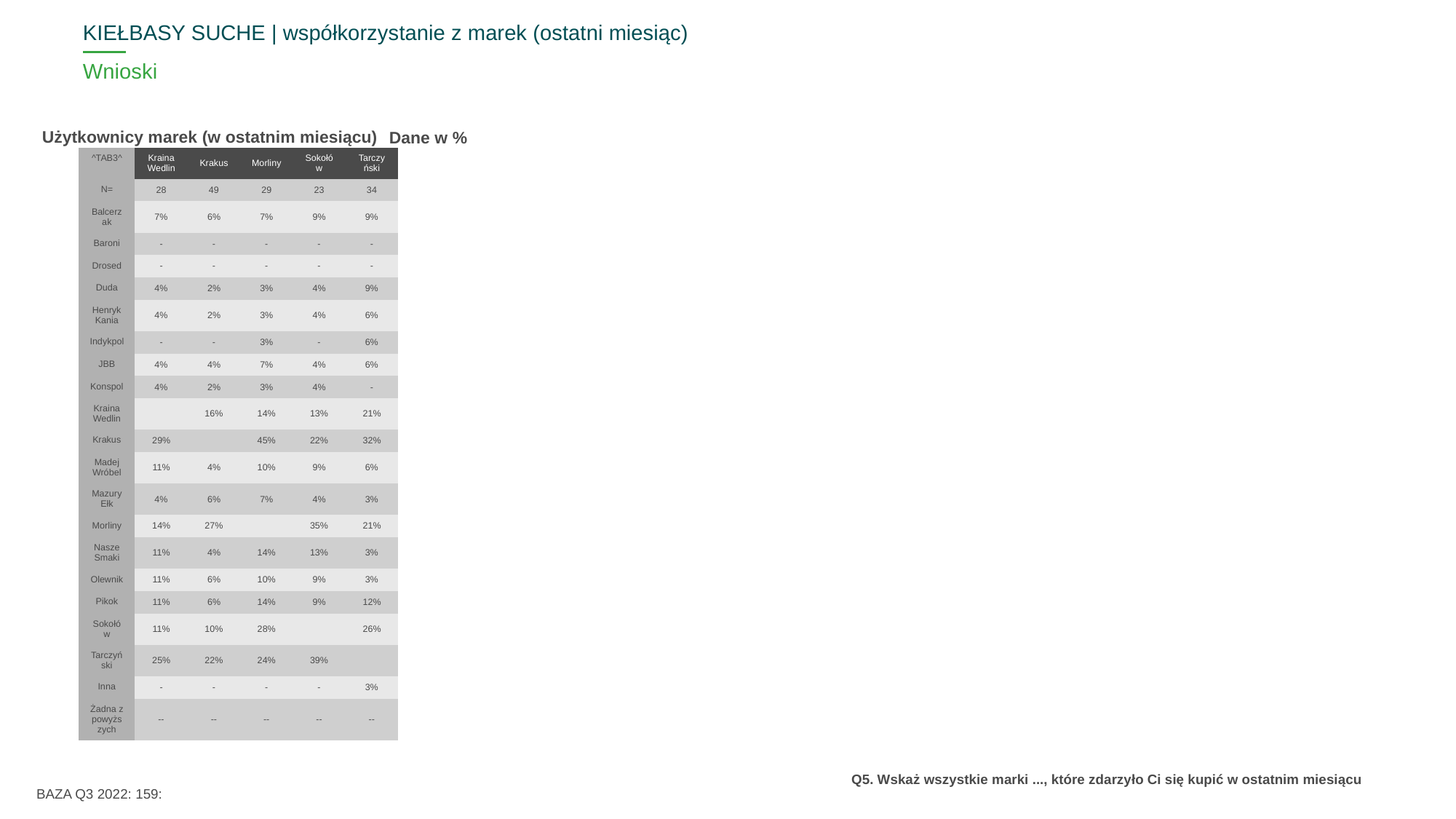

KIEŁBASY SUCHE | współkorzystanie z marek (ostatni miesiąc)
# Wnioski
Użytkownicy marek (w ostatnim miesiącu)
Dane w %
| ^TAB3^ | Kraina Wedlin | Krakus | Morliny | Sokołów | Tarczyński |
| --- | --- | --- | --- | --- | --- |
| N= | 28 | 49 | 29 | 23 | 34 |
| Balcerzak | 7% | 6% | 7% | 9% | 9% |
| Baroni | - | - | - | - | - |
| Drosed | - | - | - | - | - |
| Duda | 4% | 2% | 3% | 4% | 9% |
| Henryk Kania | 4% | 2% | 3% | 4% | 6% |
| Indykpol | - | - | 3% | - | 6% |
| JBB | 4% | 4% | 7% | 4% | 6% |
| Konspol | 4% | 2% | 3% | 4% | - |
| Kraina Wedlin |  | 16% | 14% | 13% | 21% |
| Krakus | 29% |  | 45% | 22% | 32% |
| Madej Wróbel | 11% | 4% | 10% | 9% | 6% |
| Mazury Ełk | 4% | 6% | 7% | 4% | 3% |
| Morliny | 14% | 27% |  | 35% | 21% |
| Nasze Smaki | 11% | 4% | 14% | 13% | 3% |
| Olewnik | 11% | 6% | 10% | 9% | 3% |
| Pikok | 11% | 6% | 14% | 9% | 12% |
| Sokołów | 11% | 10% | 28% |  | 26% |
| Tarczyński | 25% | 22% | 24% | 39% |  |
| Inna | - | - | - | - | 3% |
| Żadna z powyższych | -- | -- | -- | -- | -- |

BAZA Q3 2022: 159:
Q5. Wskaż wszystkie marki ..., które zdarzyło Ci się kupić w ostatnim miesiącu